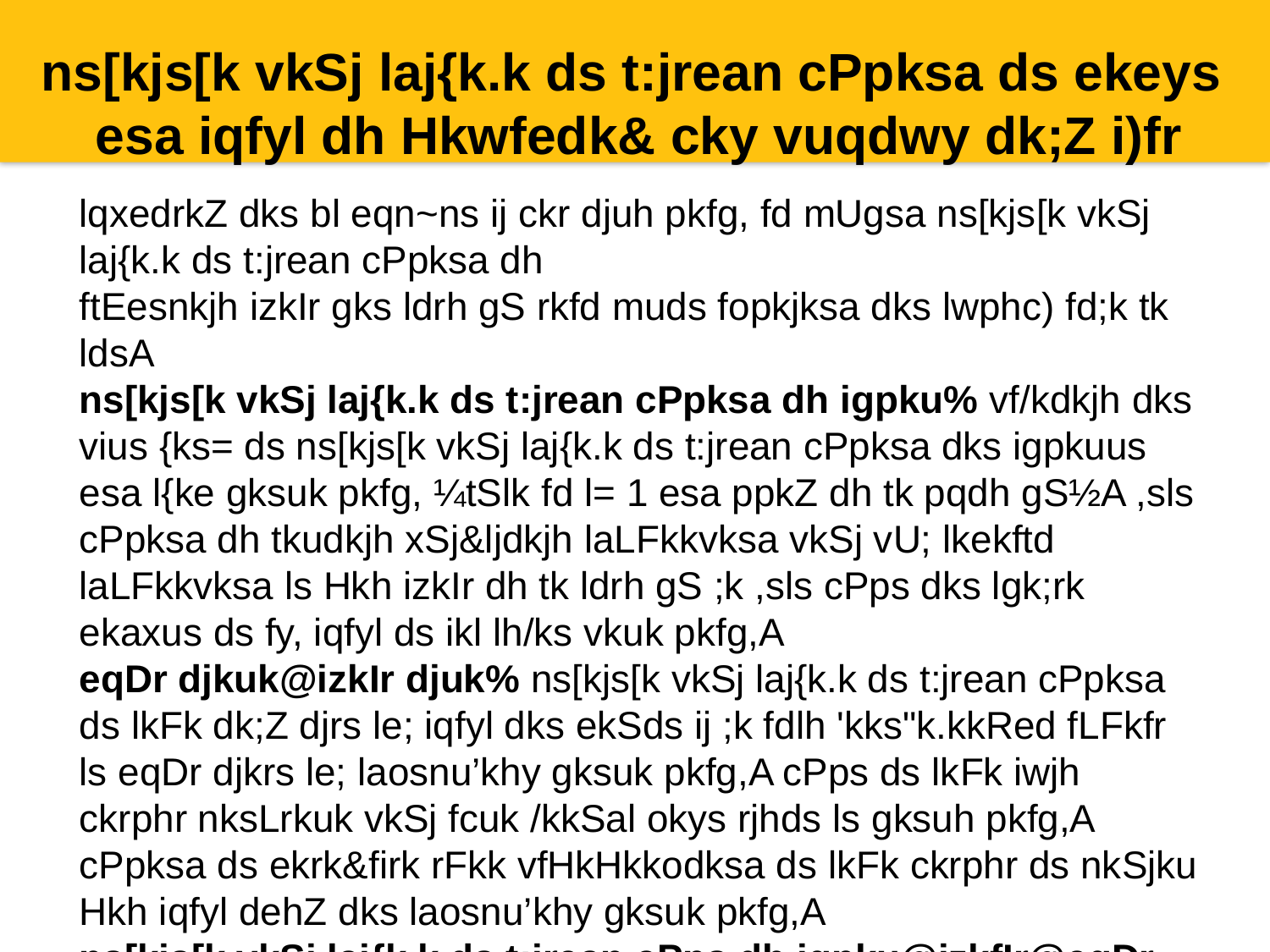

ns[kjs[k vkSj laj{k.k ds t:jrean cPpksa ds ekeys
esa iqfyl dh Hkwfedk& cky vuqdwy dk;Z i)fr
lqxedrkZ dks bl eqn~ns ij ckr djuh pkfg, fd mUgsa ns[kjs[k vkSj laj{k.k ds t:jrean cPpksa dh
ftEesnkjh izkIr gks ldrh gS rkfd muds fopkjksa dks lwphc) fd;k tk ldsA
ns[kjs[k vkSj laj{k.k ds t:jrean cPpksa dh igpku% vf/kdkjh dks vius {ks= ds ns[kjs[k vkSj laj{k.k ds t:jrean cPpksa dks igpkuus esa l{ke gksuk pkfg, ¼tSlk fd l= 1 esa ppkZ dh tk pqdh gS½A ,sls cPpksa dh tkudkjh xSj&ljdkjh laLFkkvksa vkSj vU; lkekftd laLFkkvksa ls Hkh izkIr dh tk ldrh gS ;k ,sls cPps dks lgk;rk ekaxus ds fy, iqfyl ds ikl lh/ks vkuk pkfg,A
eqDr djkuk@izkIr djuk% ns[kjs[k vkSj laj{k.k ds t:jrean cPpksa ds lkFk dk;Z djrs le; iqfyl dks ekSds ij ;k fdlh 'kks"k.kkRed fLFkfr ls eqDr djkrs le; laosnu’khy gksuk pkfg,A cPps ds lkFk iwjh ckrphr nksLrkuk vkSj fcuk /kkSal okys rjhds ls gksuh pkfg,A cPpksa ds ekrk&firk rFkk vfHkHkkodksa ds lkFk ckrphr ds nkSjku Hkh iqfyl dehZ dks laosnu’khy gksuk pkfg,A
ns[kjs[k vkSj laj{k.k ds t:jrean cPps dh igpku@izkfIr@eqDr djkus ij iqfyl }kjk ikyu dh tkus okyh dk;Z i)fr ¼fd’kksj U;k; vf/kfu;e] 2015 ds lsD’ku 31 ds rgr½ fd’kksj U;k; ¼cPpksa dh ns[kjs[k vkSj laj{k.k½